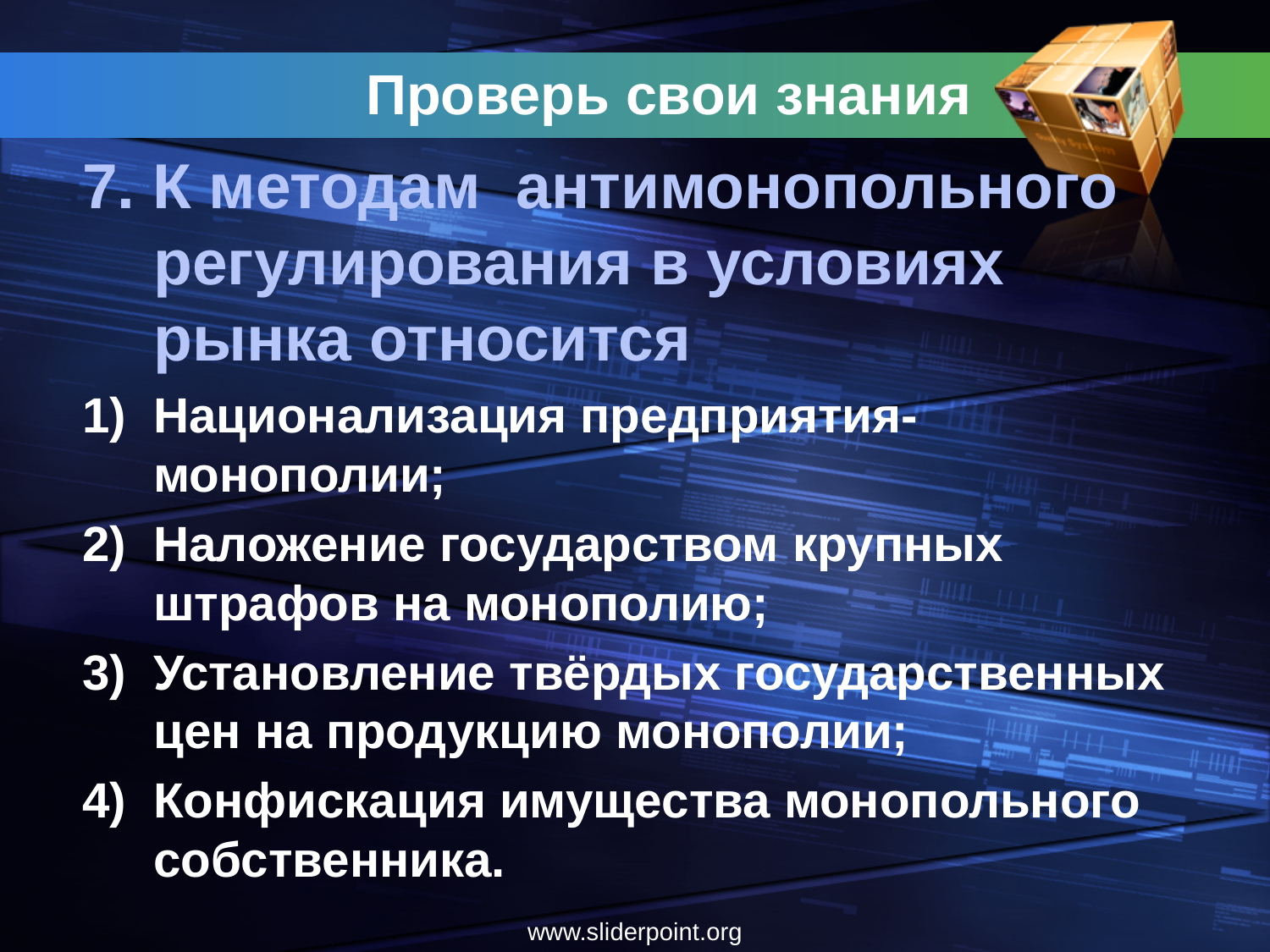

# Проверь свои знания
7. К методам  антимонопольного  регулирования в условиях рынка относится
1)  Национализация предприятия-монополии;
2)  Наложение государством крупных штрафов на монополию;
3)  Установление твёрдых государственных цен на продукцию монополии;
4)  Конфискация имущества монопольного собственника.
www.sliderpoint.org